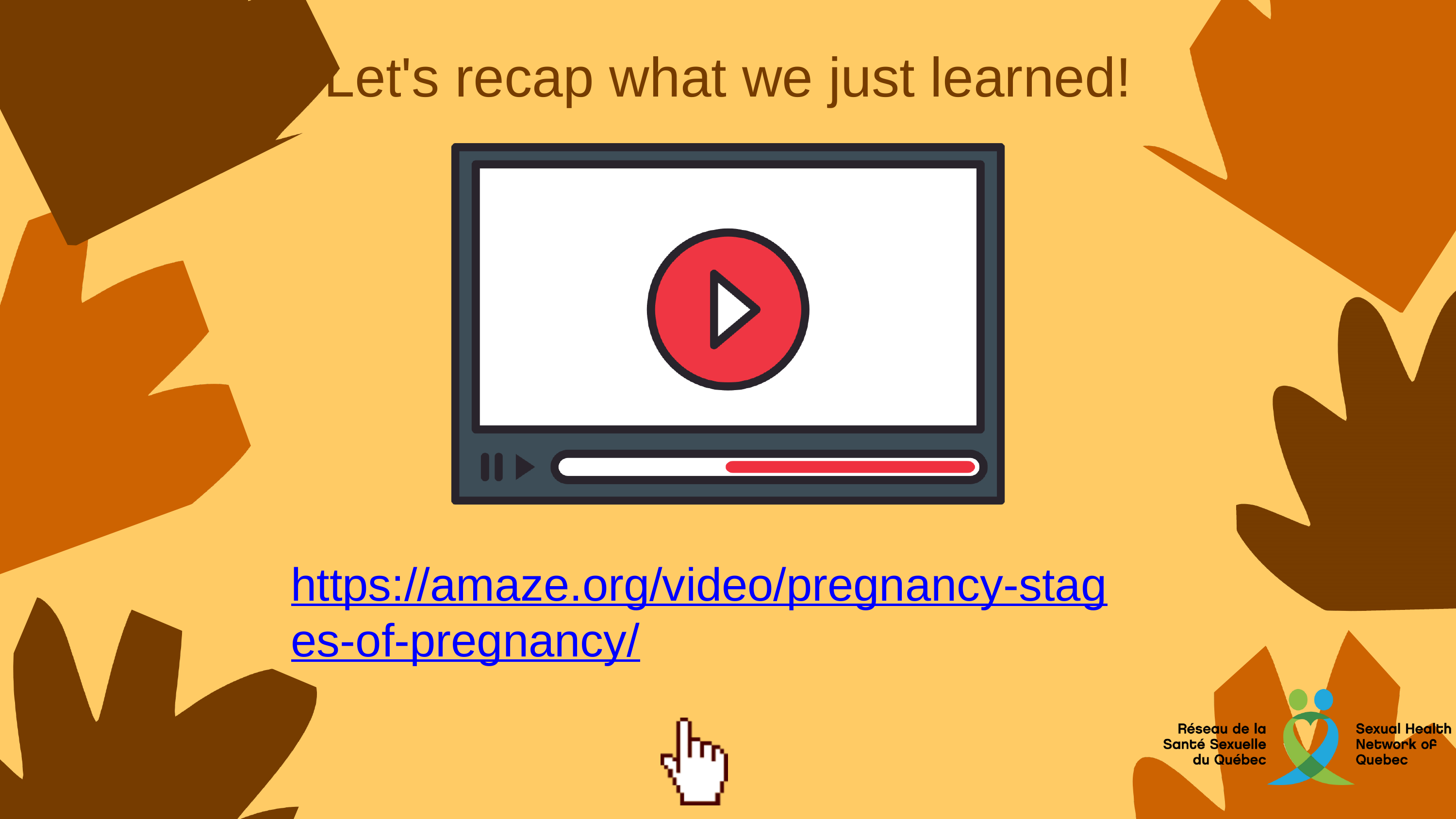

Let's recap what we just learned!

https://amaze.org/video/pregnancy-stages-of-pregnancy/